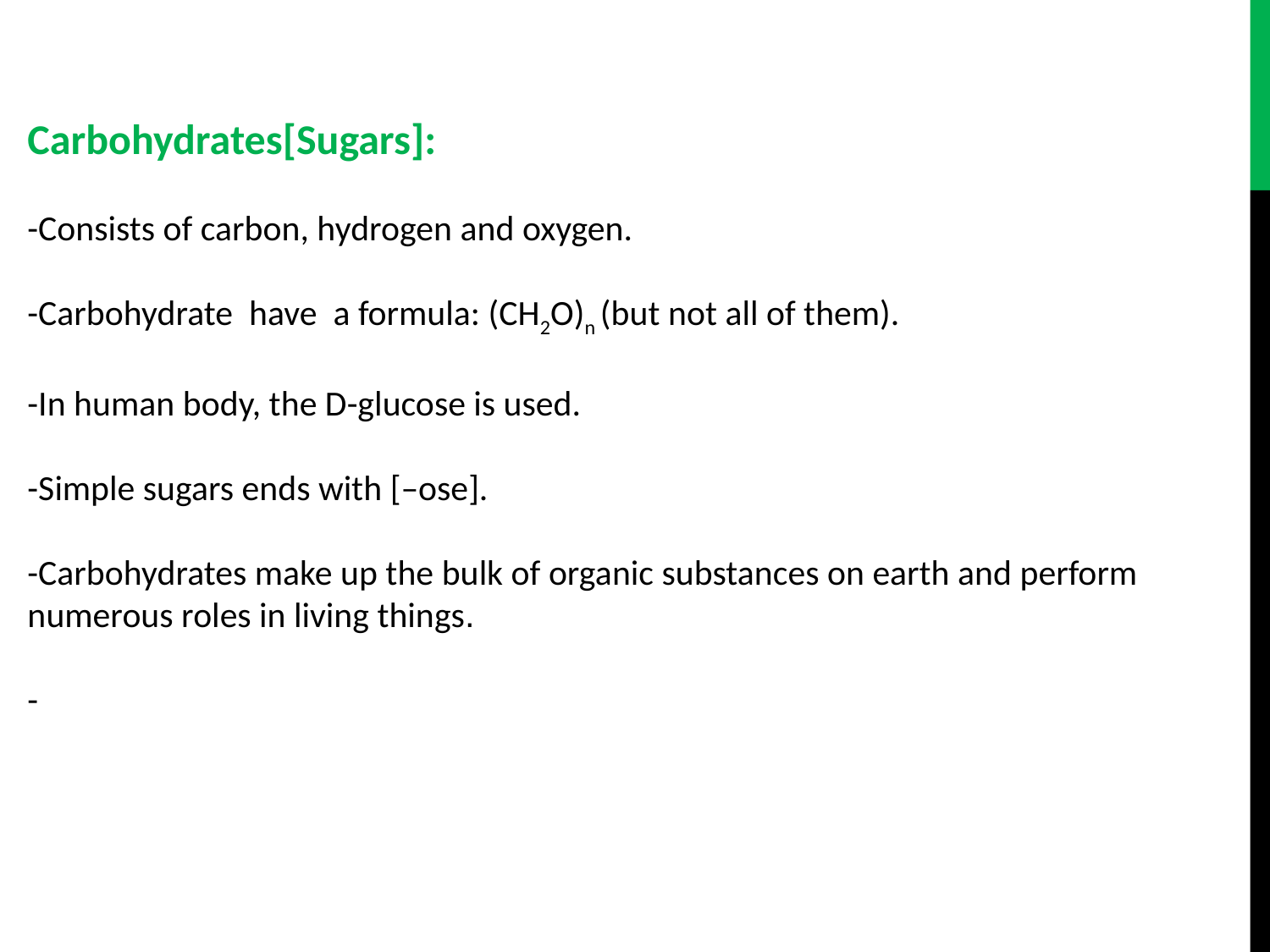

Carbohydrates[Sugars]:

-Consists of carbon, hydrogen and oxygen.

-Carbohydrate  have  a formula: (CH2O)n (but not all of them).

-In human body, the D-glucose is used.

-Simple sugars ends with [–ose].

-Carbohydrates make up the bulk of organic substances on earth and perform numerous roles in living things.

-